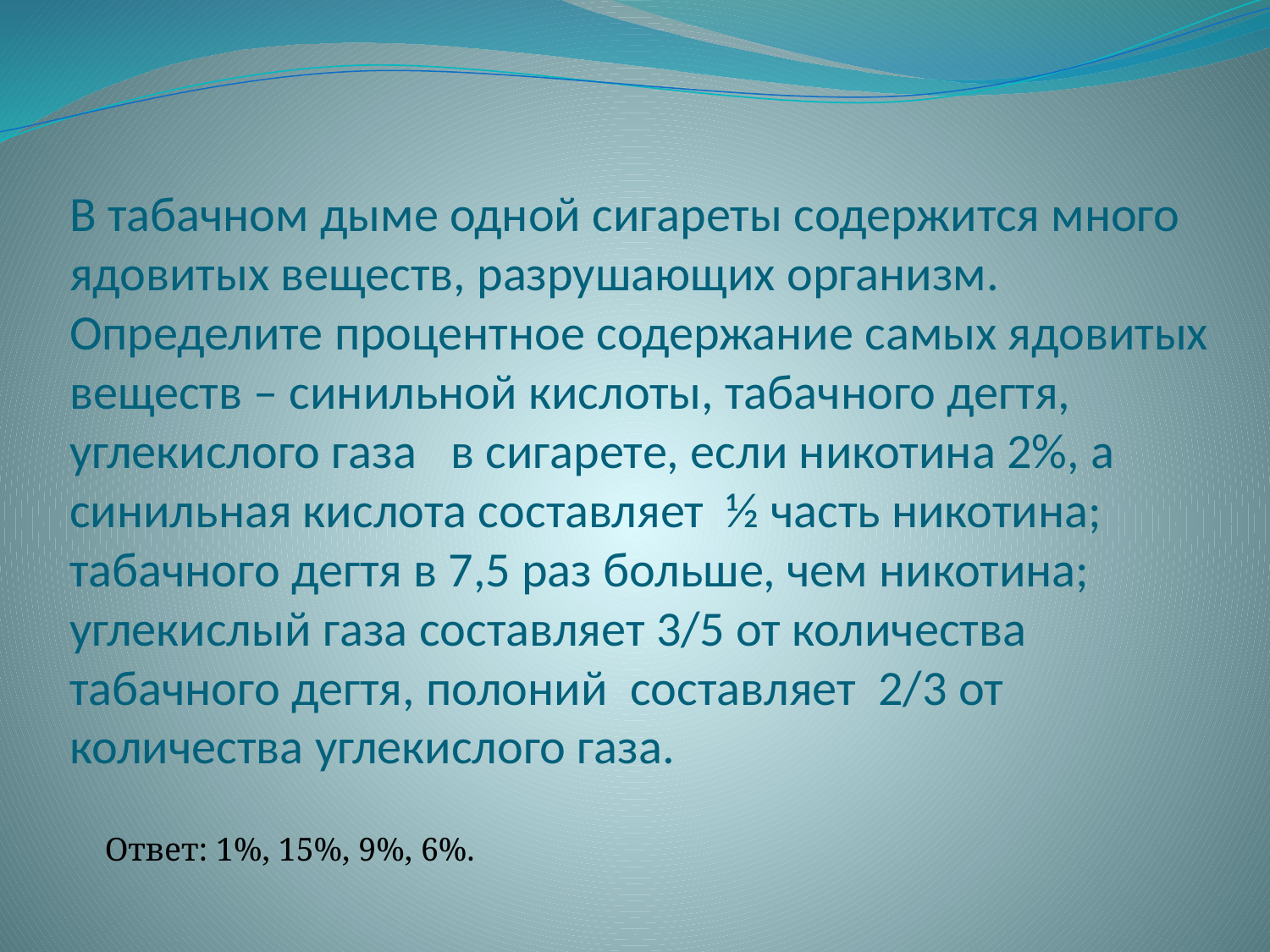

# В табачном дыме одной сигареты содержится много ядовитых веществ, разрушающих организм. Определите процентное содержание самых ядовитых веществ – синильной кислоты, табачного дегтя, углекислого газа   в сигарете, если никотина 2%, а синильная кислота составляет  ½ часть никотина; табачного дегтя в 7,5 раз больше, чем никотина; углекислый газа составляет 3/5 от количества табачного дегтя, полоний  составляет  2/3 от количества углекислого газа.
Ответ: 1%, 15%, 9%, 6%.